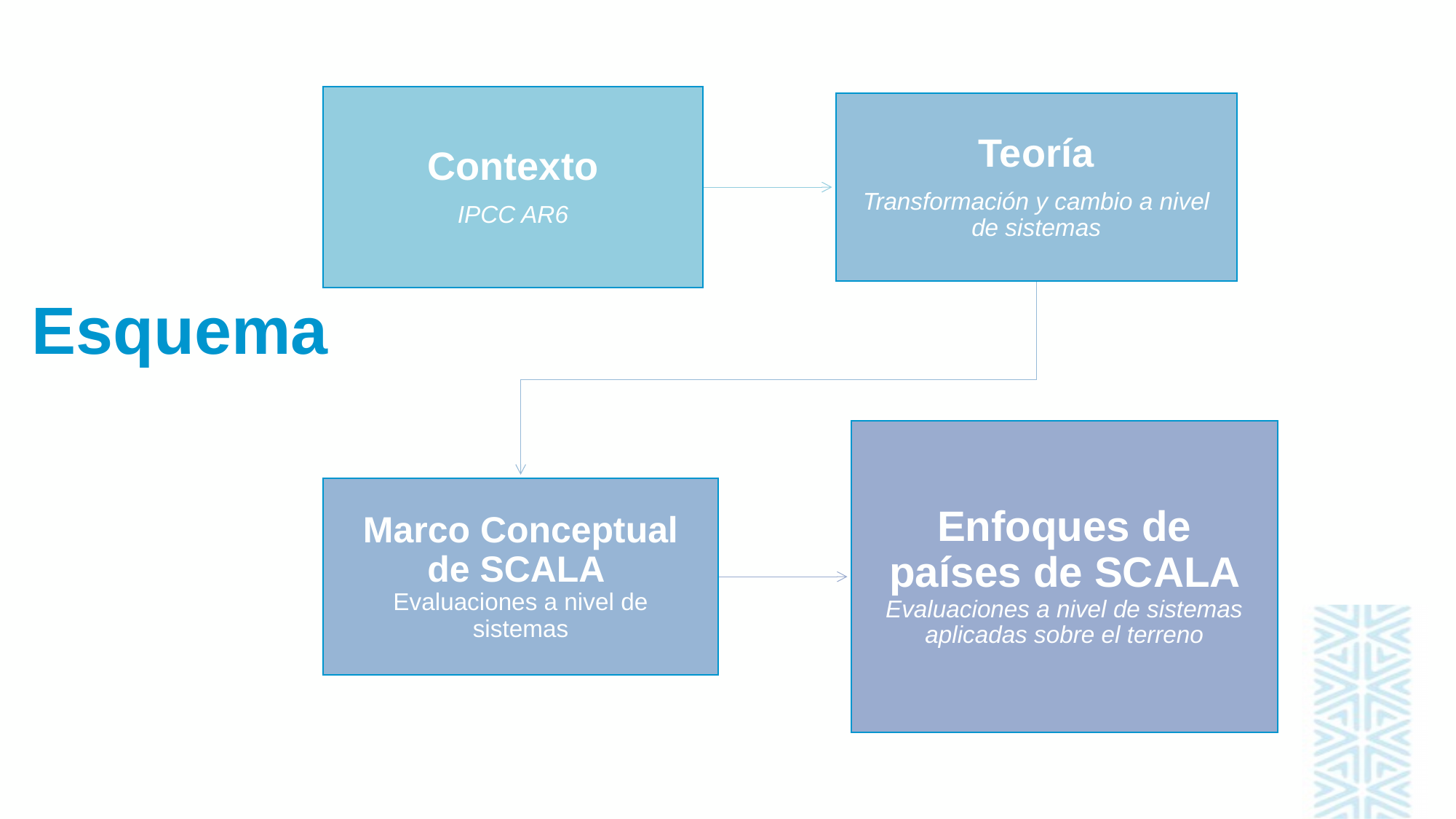

Contexto
IPCC AR6

Teoría
Transformación y cambio a nivel de sistemas

Marco Conceptual de SCALA
Evaluaciones a nivel de sistemas
Enfoques de países de SCALA Evaluaciones a nivel de sistemas aplicadas sobre el terreno
# Esquema